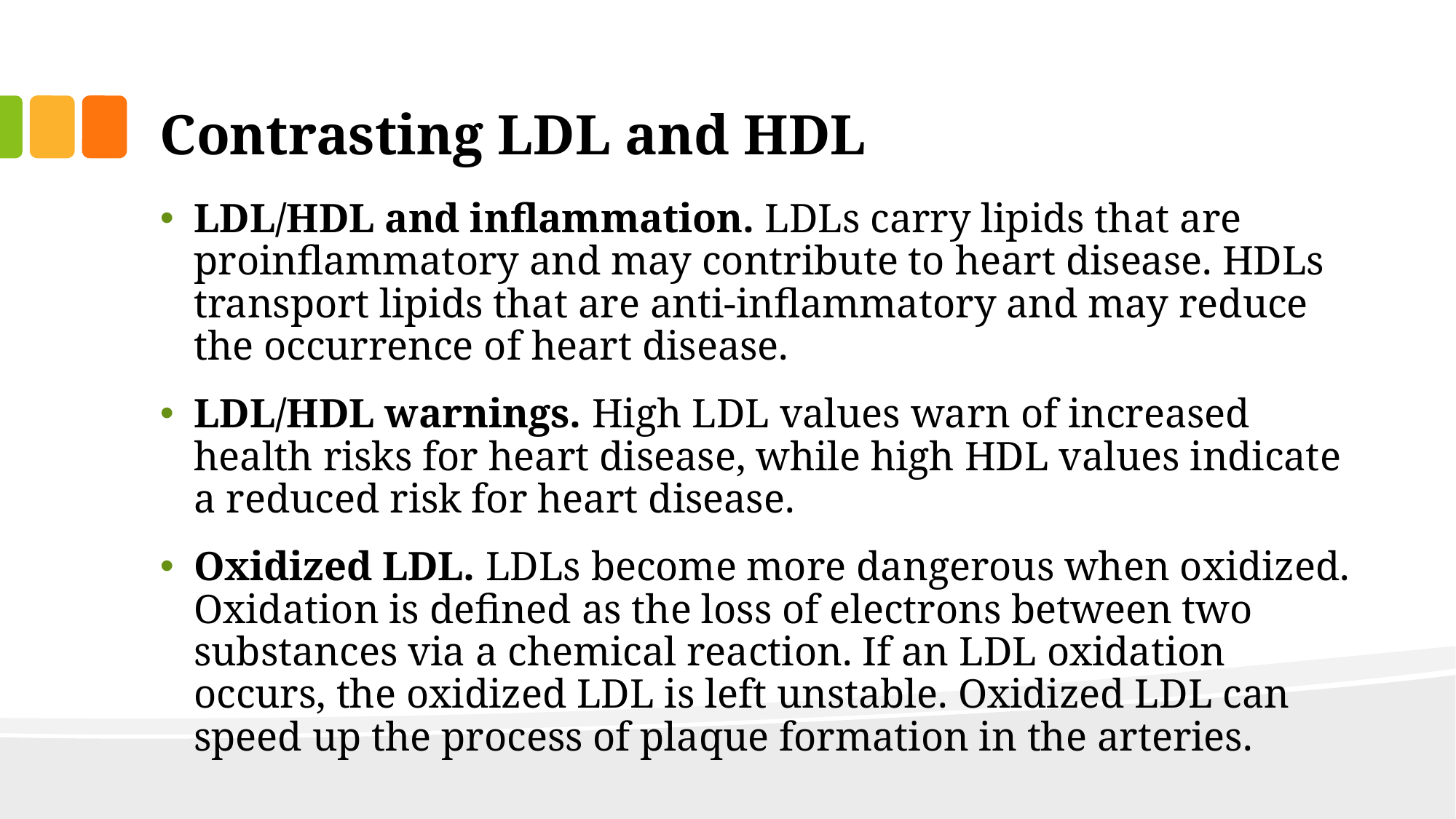

# Contrasting LDL and HDL
LDL/HDL and inflammation. LDLs carry lipids that are proinflammatory and may contribute to heart disease. HDLs transport lipids that are anti-inflammatory and may reduce the occurrence of heart disease.
LDL/HDL warnings. High LDL values warn of increased health risks for heart disease, while high HDL values indicate a reduced risk for heart disease.
Oxidized LDL. LDLs become more dangerous when oxidized. Oxidation is defined as the loss of electrons between two substances via a chemical reaction. If an LDL oxidation occurs, the oxidized LDL is left unstable. Oxidized LDL can speed up the process of plaque formation in the arteries.